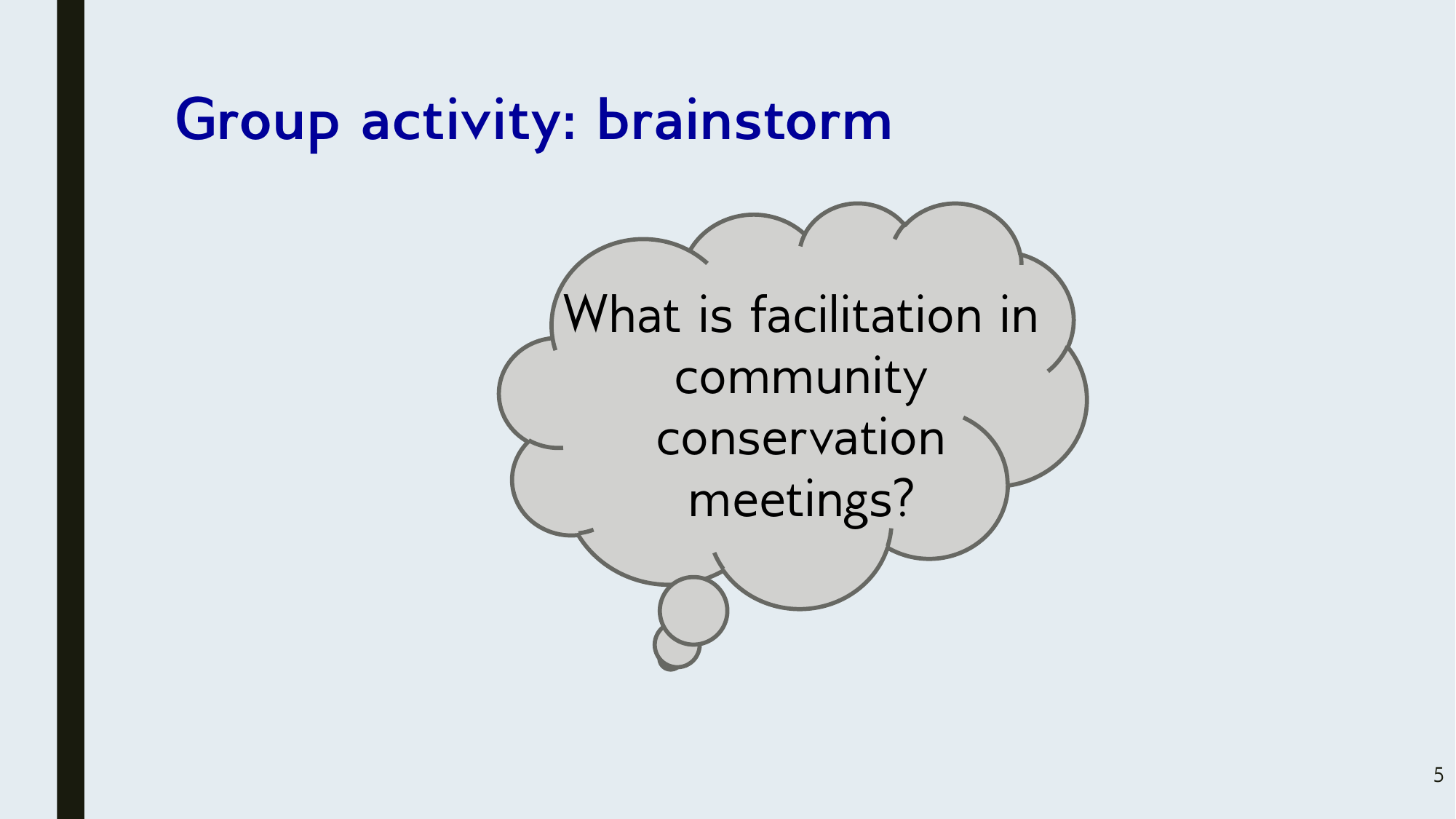

# Group activity: brainstorm

What is facilitation in community conservation meetings?
5